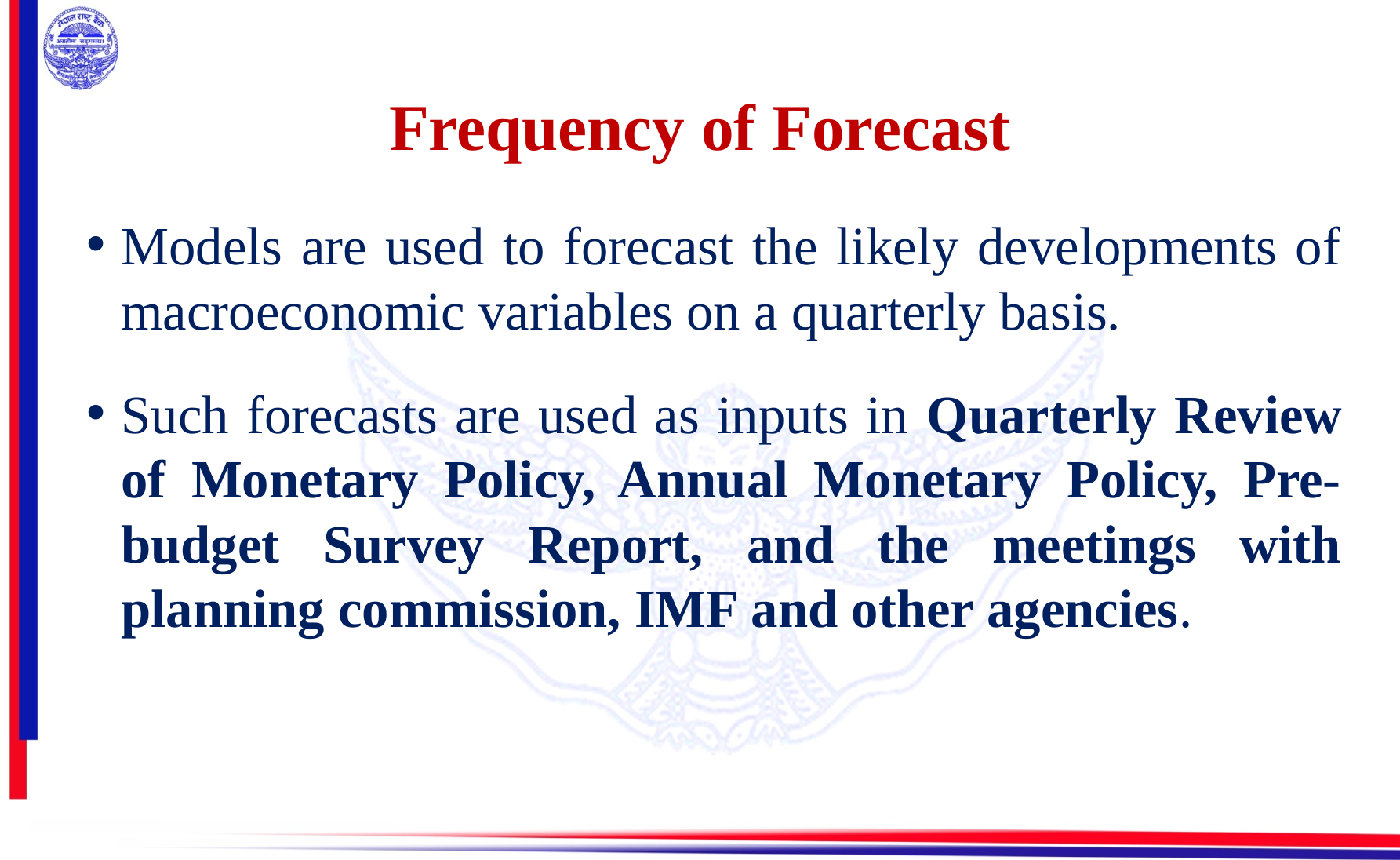

# Frequency of Forecast
Models are used to forecast the likely developments of macroeconomic variables on a quarterly basis.
Such forecasts are used as inputs in Quarterly Review of Monetary Policy, Annual Monetary Policy, Pre-budget Survey Report, and the meetings with planning commission, IMF and other agencies.